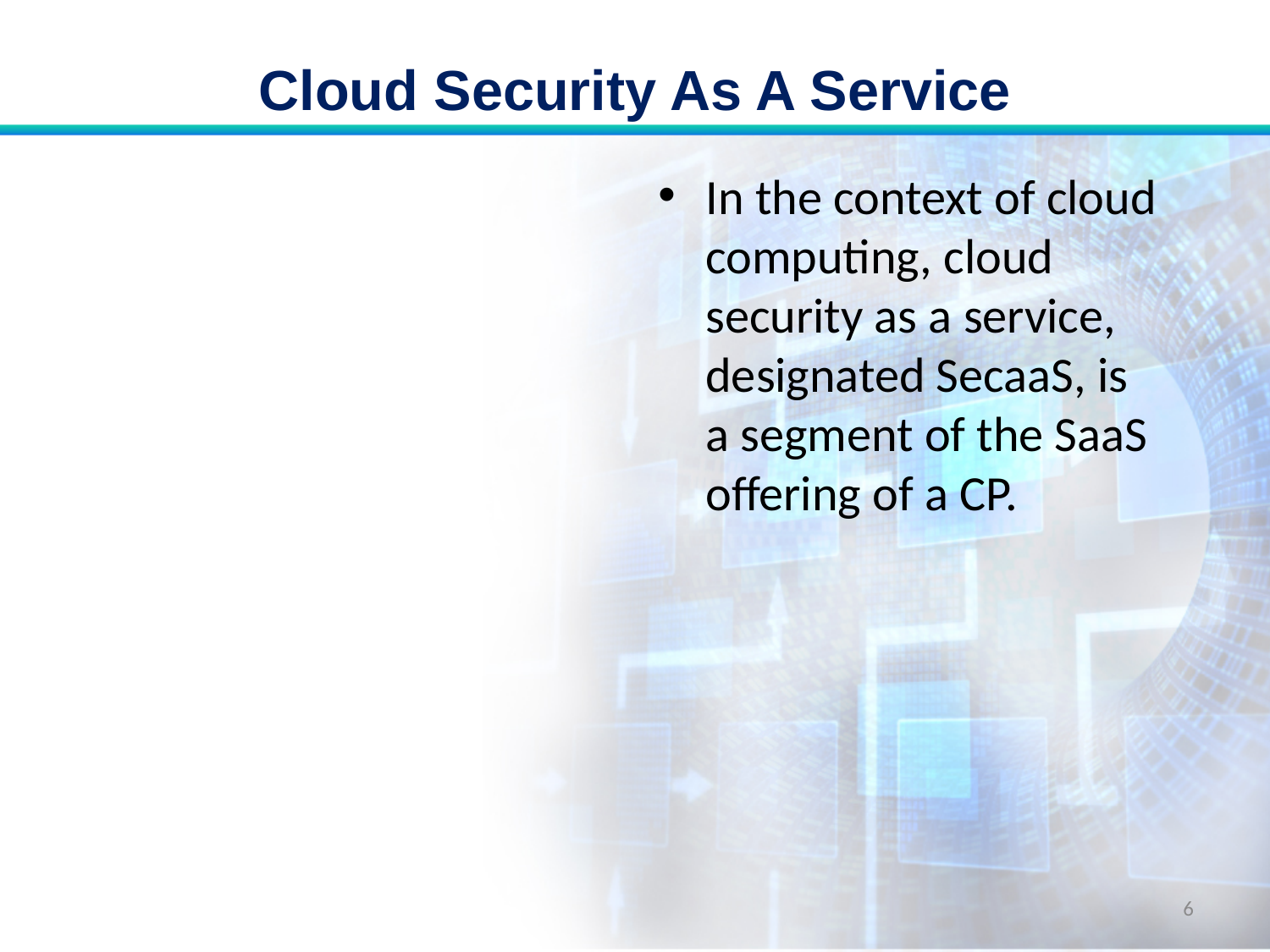

# Cloud Security As A Service
In the context of cloud computing, cloud security as a service, designated SecaaS, is a segment of the SaaS offering of a CP.
6